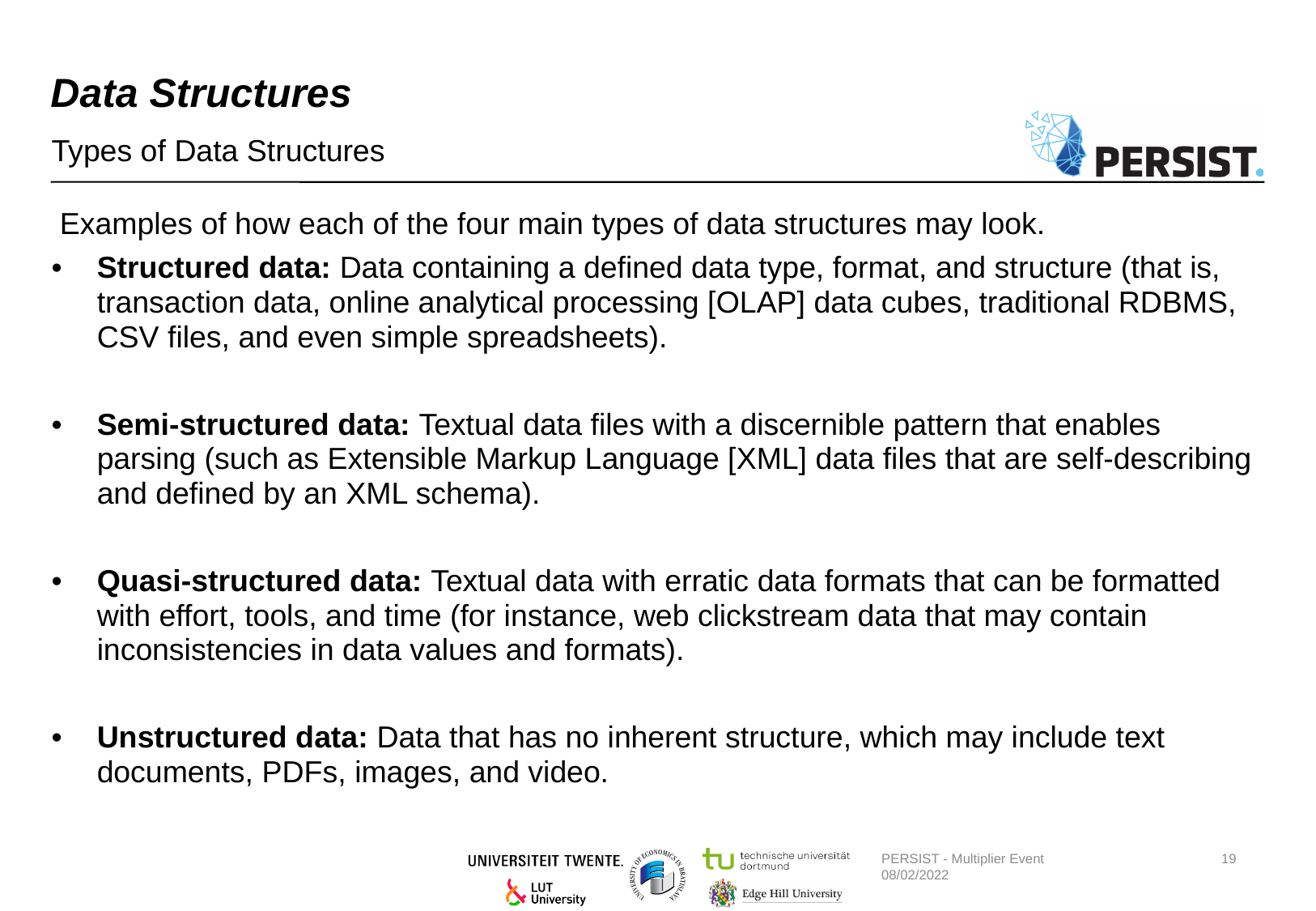

# Data Structures
Types of Data Structures
 Examples of how each of the four main types of data structures may look.
•	Structured data: Data containing a defined data type, format, and structure (that is, transaction data, online analytical processing [OLAP] data cubes, traditional RDBMS, CSV files, and even simple spreadsheets).

•	Semi-structured data: Textual data files with a discernible pattern that enables parsing (such as Extensible Markup Language [XML] data files that are self-describing and defined by an XML schema).

•	Quasi-structured data: Textual data with erratic data formats that can be formatted with effort, tools, and time (for instance, web clickstream data that may contain inconsistencies in data values and formats).

•	Unstructured data: Data that has no inherent structure, which may include text documents, PDFs, images, and video.